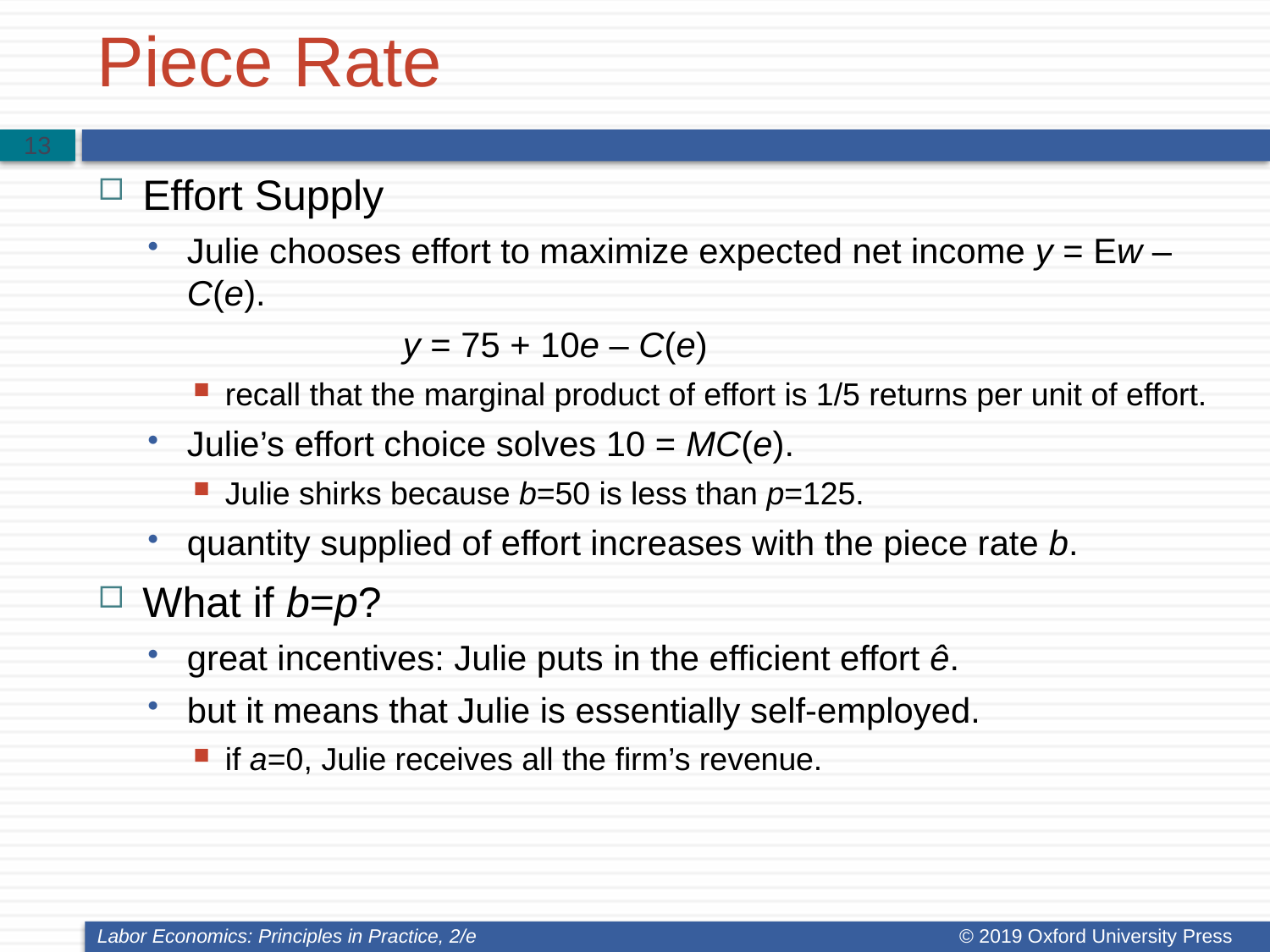

# Piece Rate
13
Effort Supply
Julie chooses effort to maximize expected net income y = Ew – C(e).
		y = 75 + 10e – C(e)
recall that the marginal product of effort is 1/5 returns per unit of effort.
Julie’s effort choice solves 10 = MC(e).
Julie shirks because b=50 is less than p=125.
quantity supplied of effort increases with the piece rate b.
What if b=p?
great incentives: Julie puts in the efficient effort ê.
but it means that Julie is essentially self-employed.
if a=0, Julie receives all the firm’s revenue.
Labor Economics: Principles in Practice, 2/e
© 2019 Oxford University Press